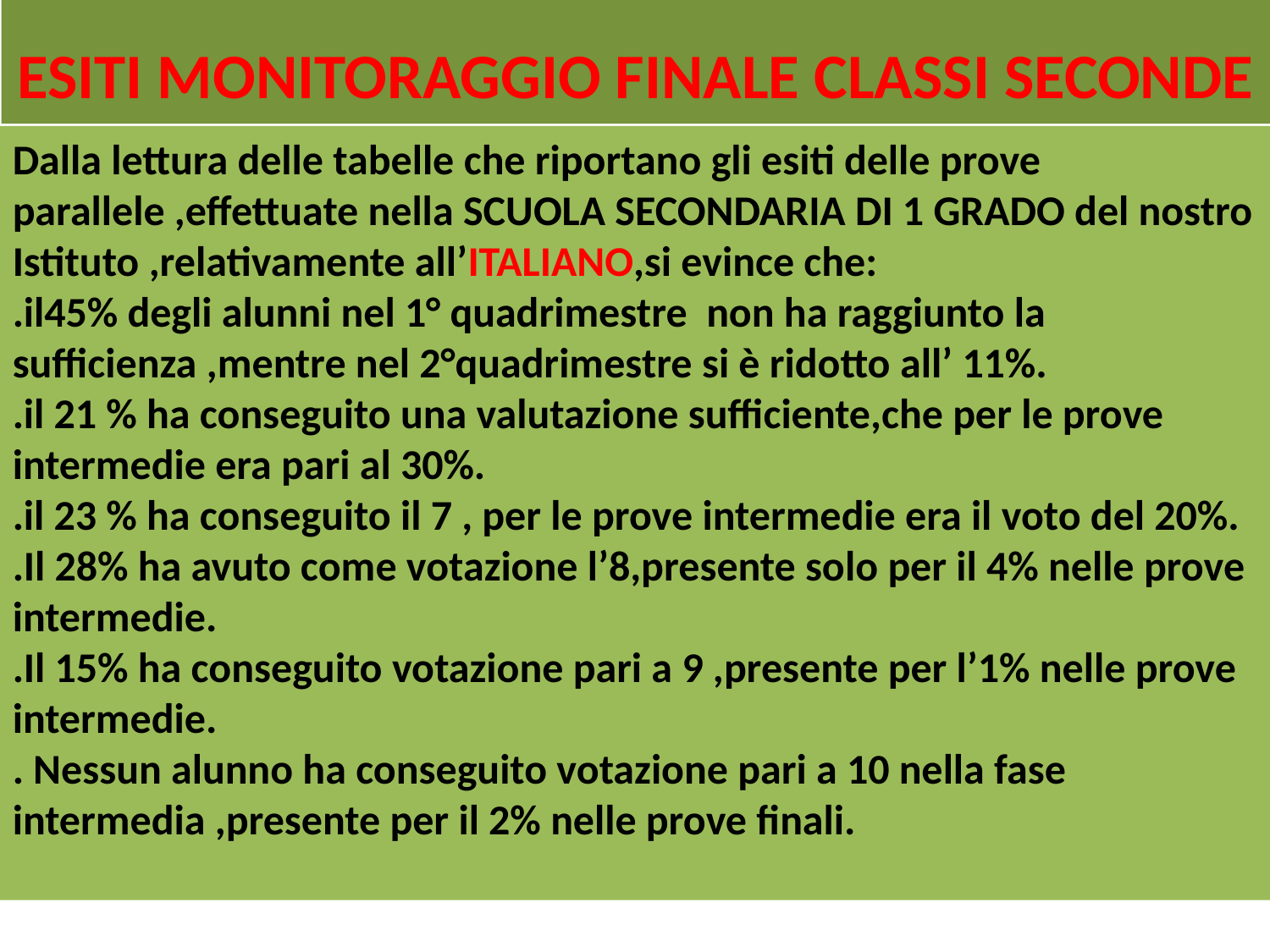

ESITI MONITORAGGIO FINALE CLASSI SECONDE
Dalla lettura delle tabelle che riportano gli esiti delle prove parallele ,effettuate nella SCUOLA SECONDARIA DI 1 GRADO del nostro Istituto ,relativamente all’ITALIANO,si evince che:
.il45% degli alunni nel 1° quadrimestre  non ha raggiunto la sufficienza ,mentre nel 2°quadrimestre si è ridotto all’ 11%.
.il 21 % ha conseguito una valutazione sufficiente,che per le prove intermedie era pari al 30%.
.il 23 % ha conseguito il 7 , per le prove intermedie era il voto del 20%.
.Il 28% ha avuto come votazione l’8,presente solo per il 4% nelle prove intermedie.
.Il 15% ha conseguito votazione pari a 9 ,presente per l’1% nelle prove intermedie.
. Nessun alunno ha conseguito votazione pari a 10 nella fase intermedia ,presente per il 2% nelle prove finali.